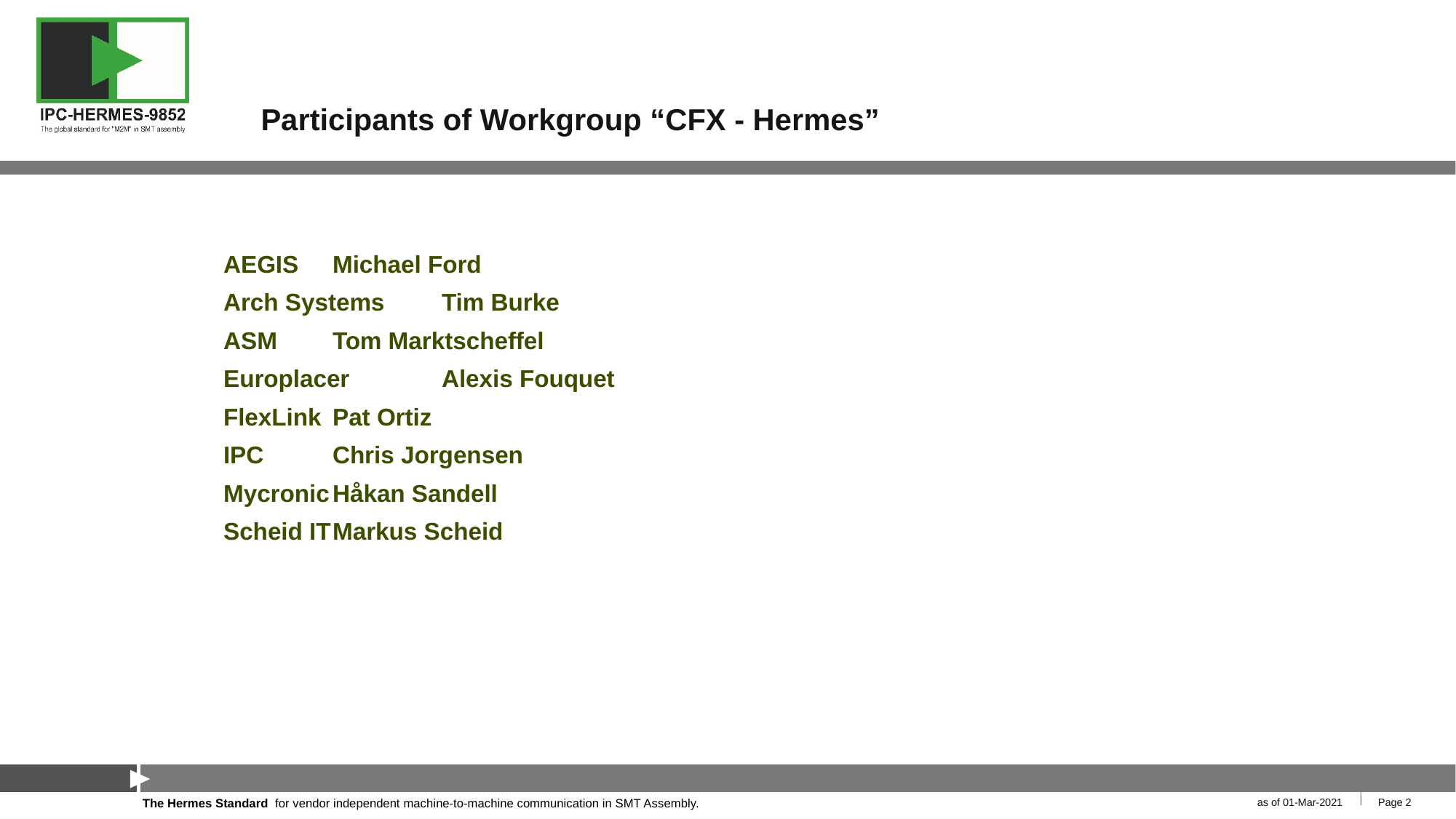

# Participants of Workgroup “CFX - Hermes”
AEGIS	Michael Ford
Arch Systems	Tim Burke
ASM	Tom Marktscheffel
Europlacer	Alexis Fouquet
FlexLink	Pat Ortiz
IPC	Chris Jorgensen
Mycronic	Håkan Sandell
Scheid IT	Markus Scheid
as of 01-Mar-2021
Page 2